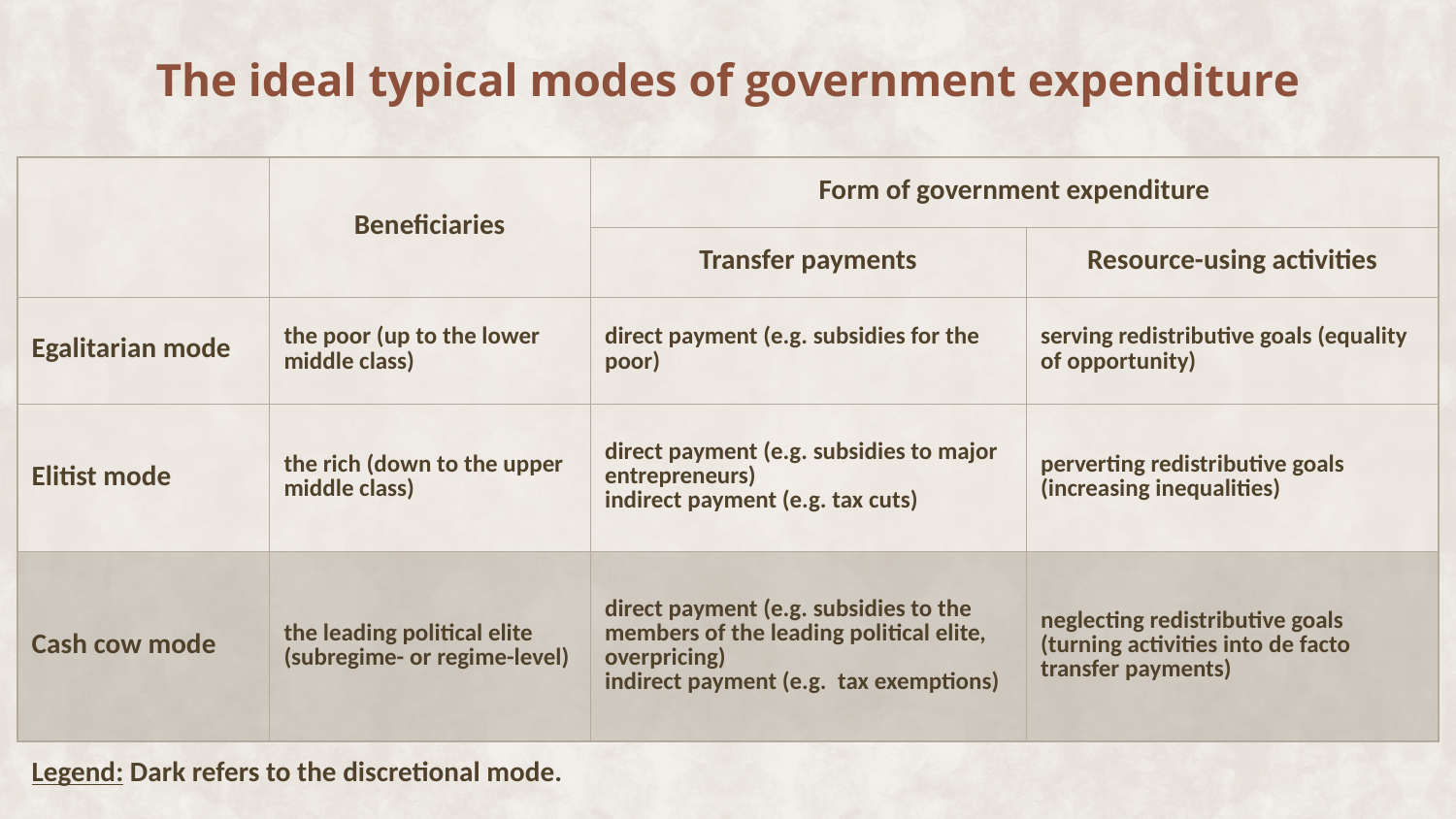

# The ideal typical modes of government expenditure
|  | Beneficiaries | Form of government expenditure |  |
| --- | --- | --- | --- |
|  |  | Transfer payments | Resource-using activities |
| Egalitarian mode | the poor (up to the lower middle class) | direct payment (e.g. subsidies for the poor) | serving redistributive goals (equality of opportunity) |
| Elitist mode | the rich (down to the upper middle class) | direct payment (e.g. subsidies to major entrepreneurs) indirect payment (e.g. tax cuts) | perverting redistributive goals (increasing inequalities) |
| Cash cow mode | the leading political elite (subregime- or regime-level) | direct payment (e.g. subsidies to the members of the leading political elite, overpricing) indirect payment (e.g. tax exemptions) | neglecting redistributive goals (turning activities into de facto transfer payments) |
Legend: Dark refers to the discretional mode.